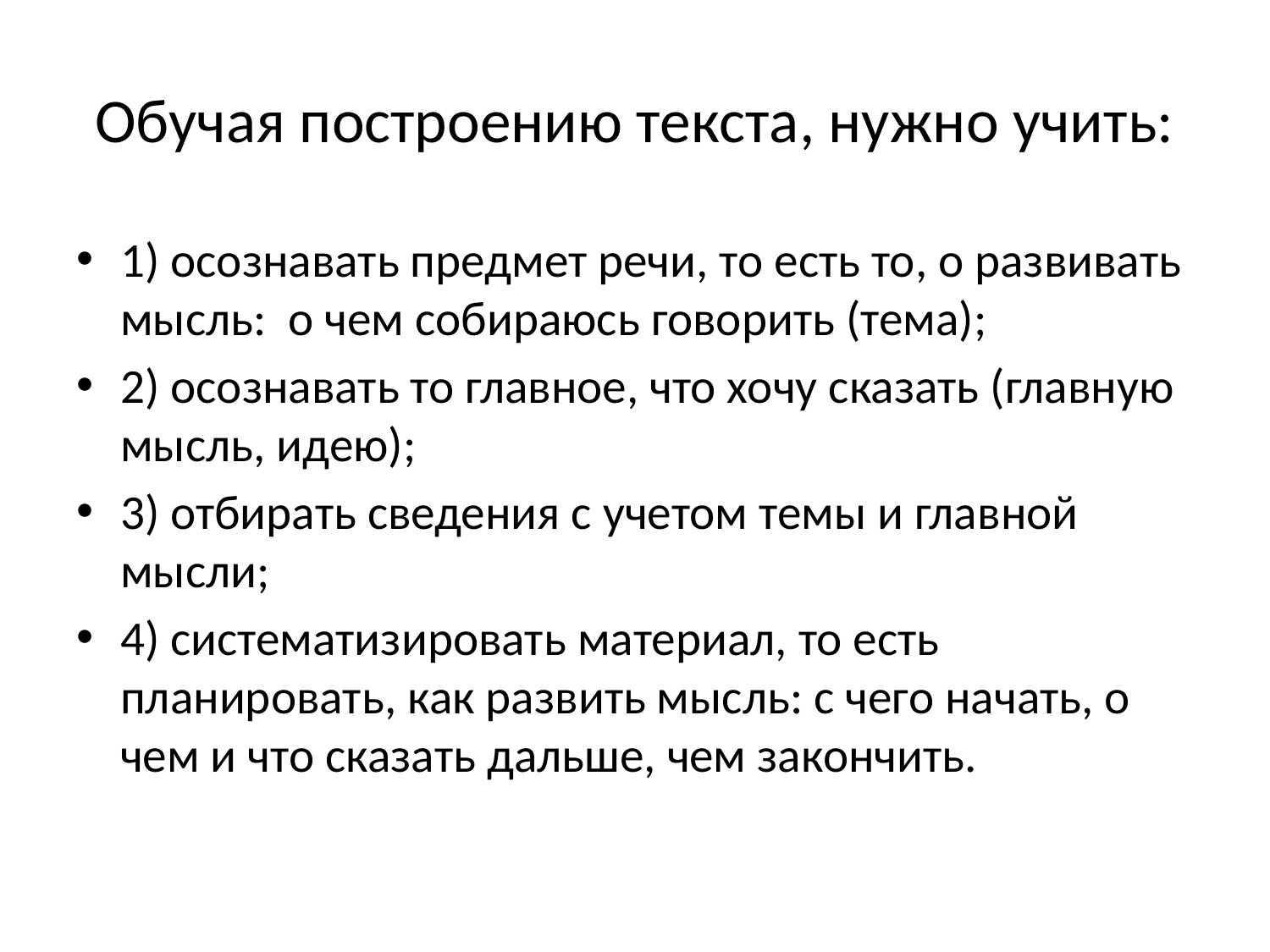

# Обучая построению текста, нужно учить:
1) осознавать предмет речи, то есть то, о развивать мысль:  о чем собираюсь говорить (тема);
2) осознавать то главное, что хочу сказать (главную мысль, идею);
3) отбирать сведения с учетом темы и главной мысли;
4) систематизировать материал, то есть планировать, как развить мысль: с чего начать, о чем и что сказать дальше, чем закончить.